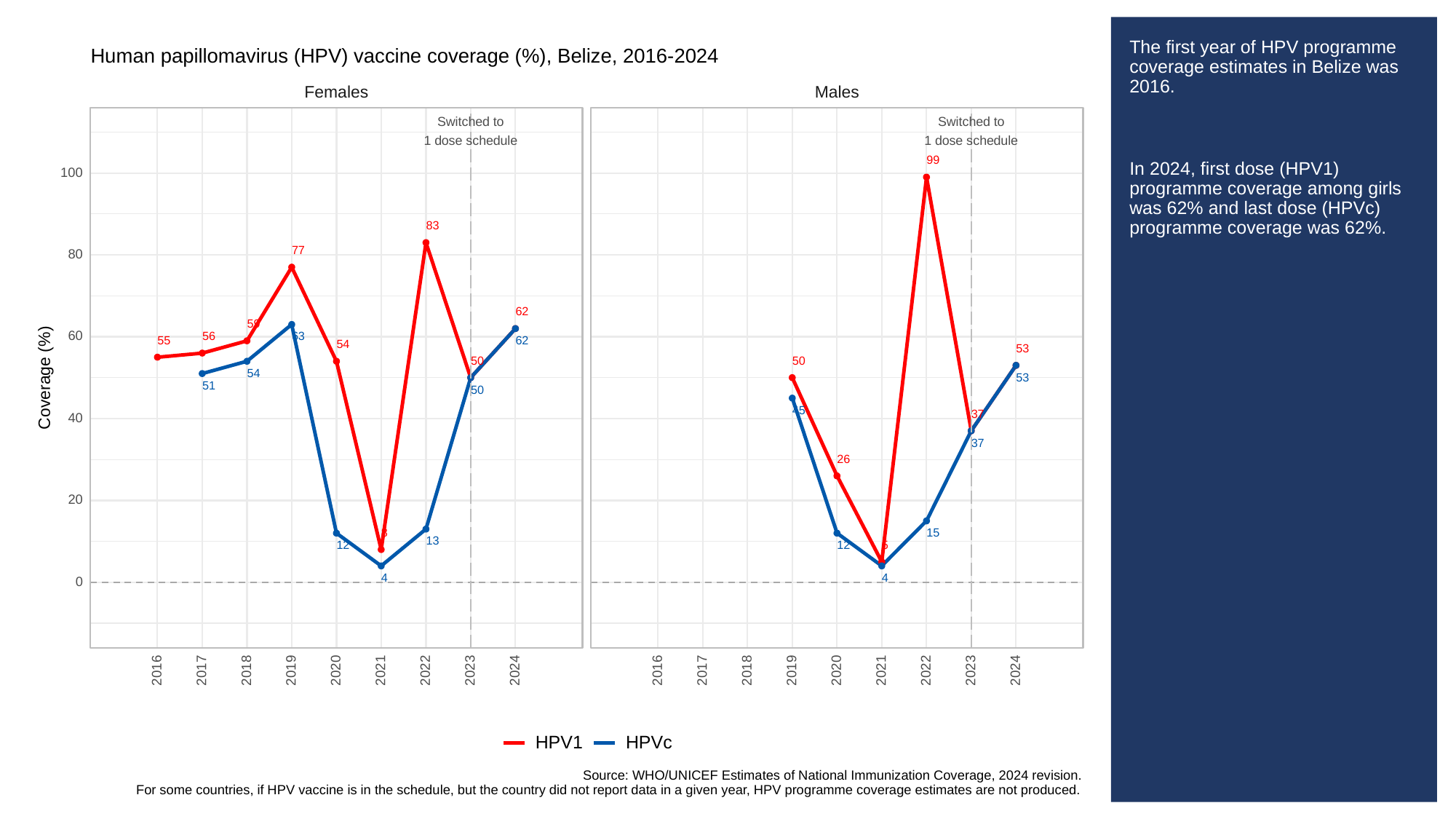

# The first year of HPV programme coverage estimates in Belize was 2016.

In 2024, first dose (HPV1) programme coverage among girls was 62% and last dose (HPVc) programme coverage was 62%.

Human papillomavirus (HPV) vaccine coverage (%), Belize, 2016-2024
Females
Males

Switched to
Switched to

1 dose schedule
1 dose schedule
99
100

83

77
80

62
59

60
56
63

55
62

54
53

50
50

54
Coverage (%)

53

51
50

45
37
40

37
26

20

8
15

13

5
12
12

4
4
0

2023
2023
2016
2017
2018
2019
2020
2021
2022
2024
2016
2017
2018
2019
2020
2021
2022
2024
HPVc
HPV1

Source: WHO/UNICEF Estimates of National Immunization Coverage, 2024 revision.
For some countries, if HPV vaccine is in the schedule, but the country did not report data in a given year, HPV programme coverage estimates are not produced.